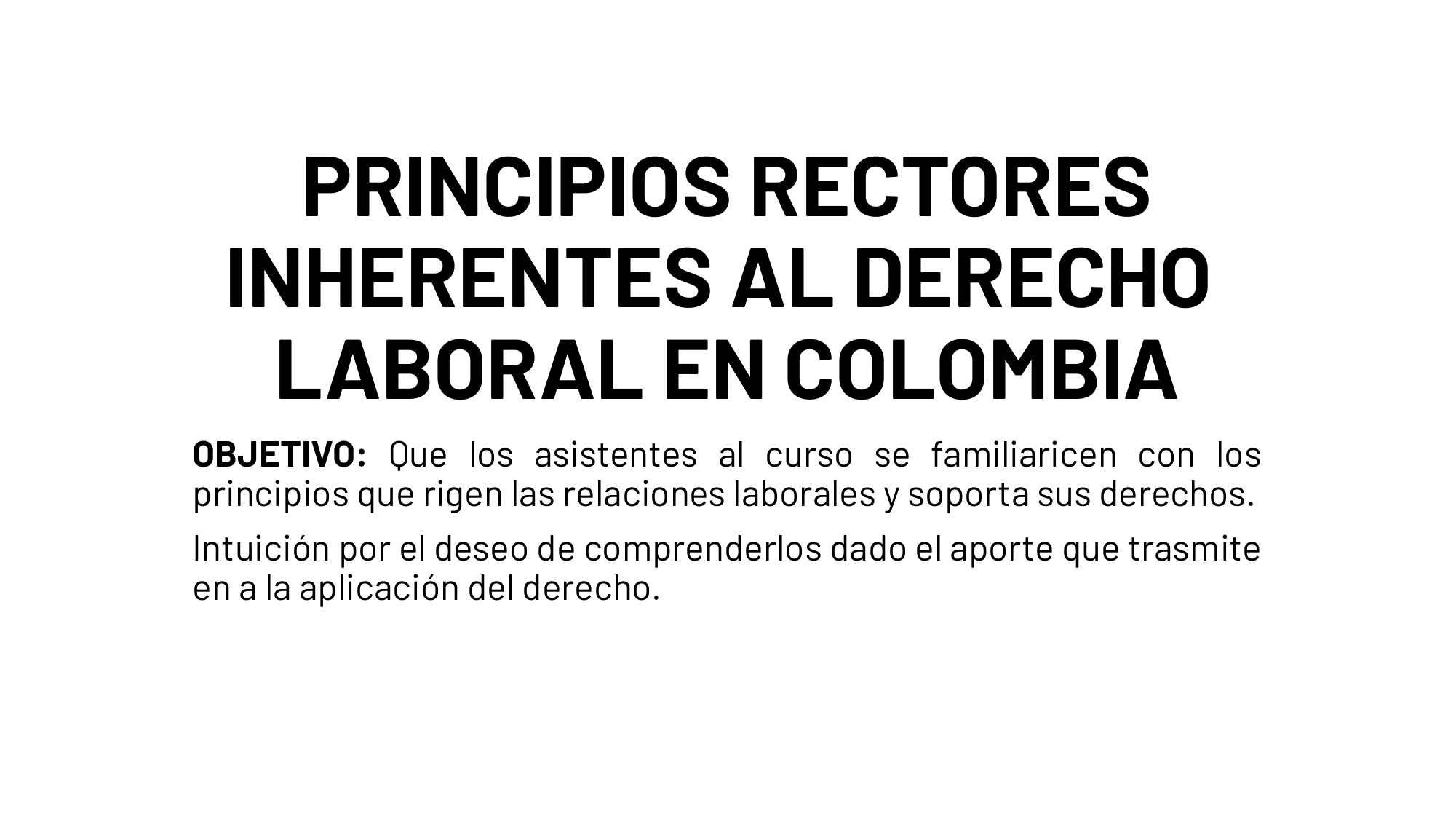

# PRINCIPIOS RECTORES INHERENTES AL DERECHO  LABORAL EN COLOMBIA
OBJETIVO: Que los asistentes al curso se familiaricen con los principios que rigen las relaciones laborales y soporta sus derechos.
Intuición por el deseo de comprenderlos dado el aporte que trasmite en a la aplicación del derecho.